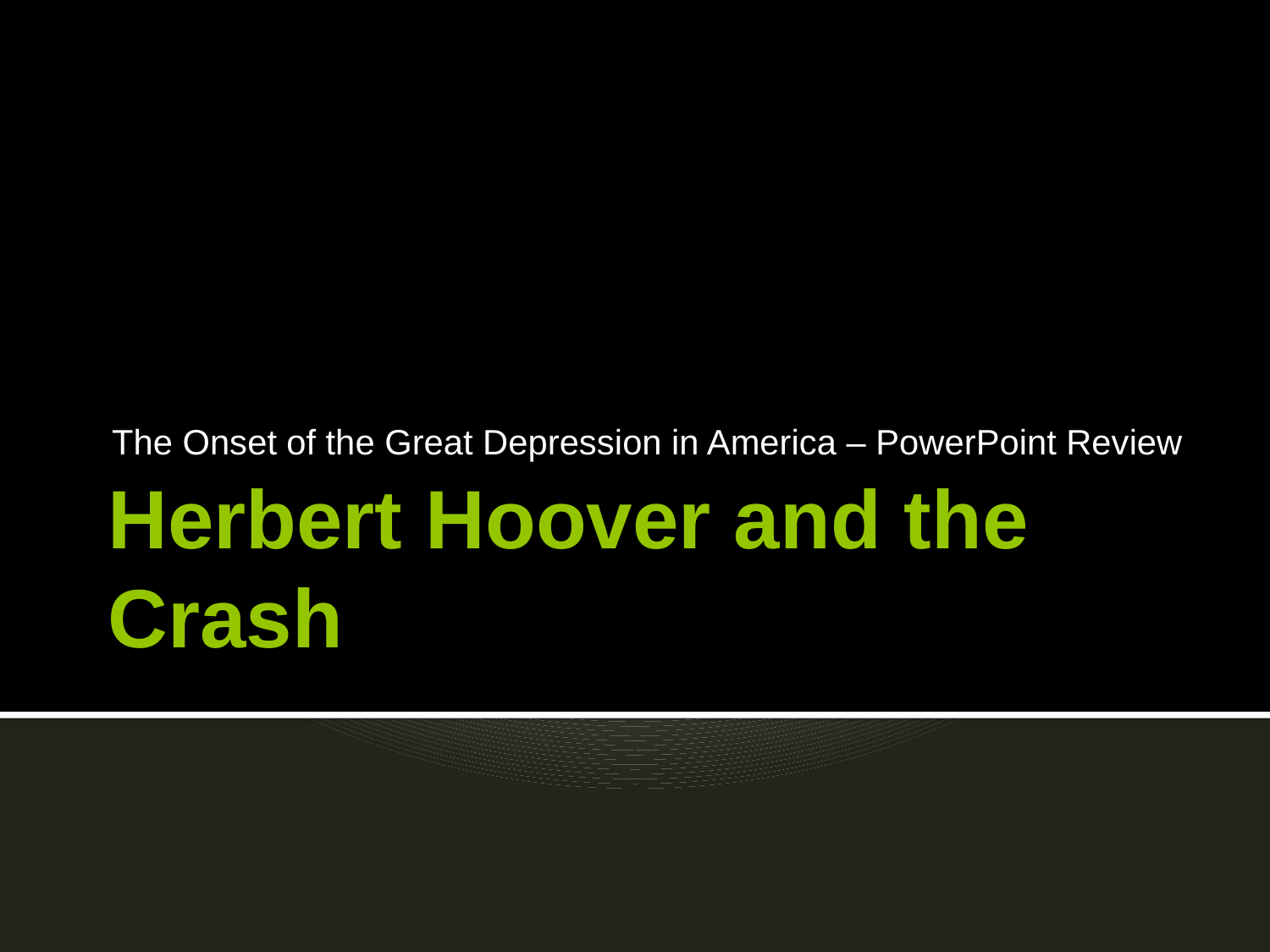

The Onset of the Great Depression in America – PowerPoint Review
# Herbert Hoover and the Crash